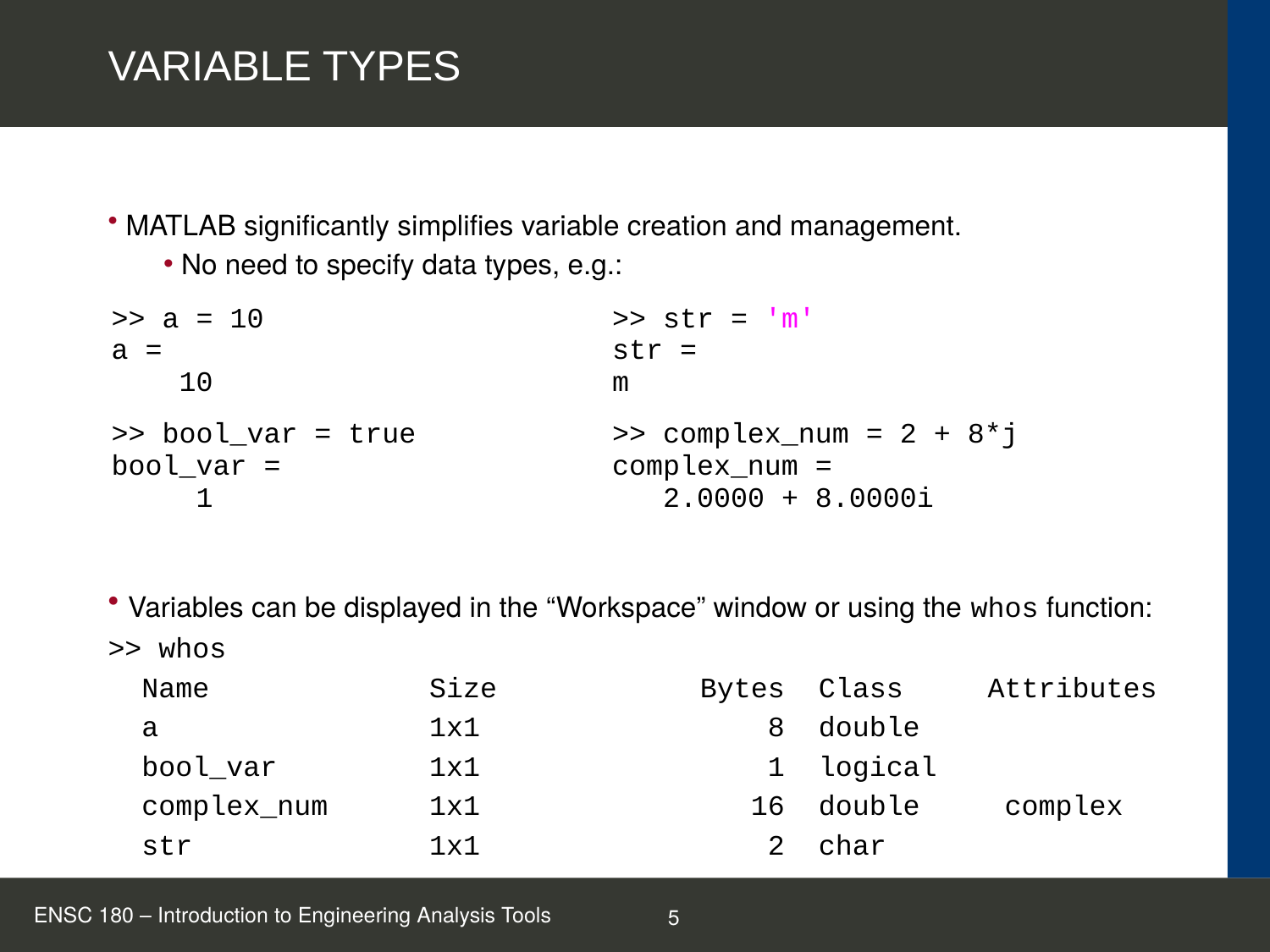

# VARIABLE TYPES
 MATLAB significantly simplifies variable creation and management.
 No need to specify data types, e.g.:

 Variables can be displayed in the “Workspace” window or using the whos function:
>> whos
  Name             Size            Bytes  Class     Attributes
  a                1x1                 8  double
  bool_var         1x1                 1  logical
  complex_num      1x1                16  double     complex
  str              1x1                 2  char

| >> a = 10 a = 10 | >> str = 'm' str = m |
| --- | --- |
| >> bool\_var = true bool\_var = 1 | >> complex\_num = 2 + 8\*j complex\_num = 2.0000 + 8.0000i |
ENSC 180 – Introduction to Engineering Analysis Tools